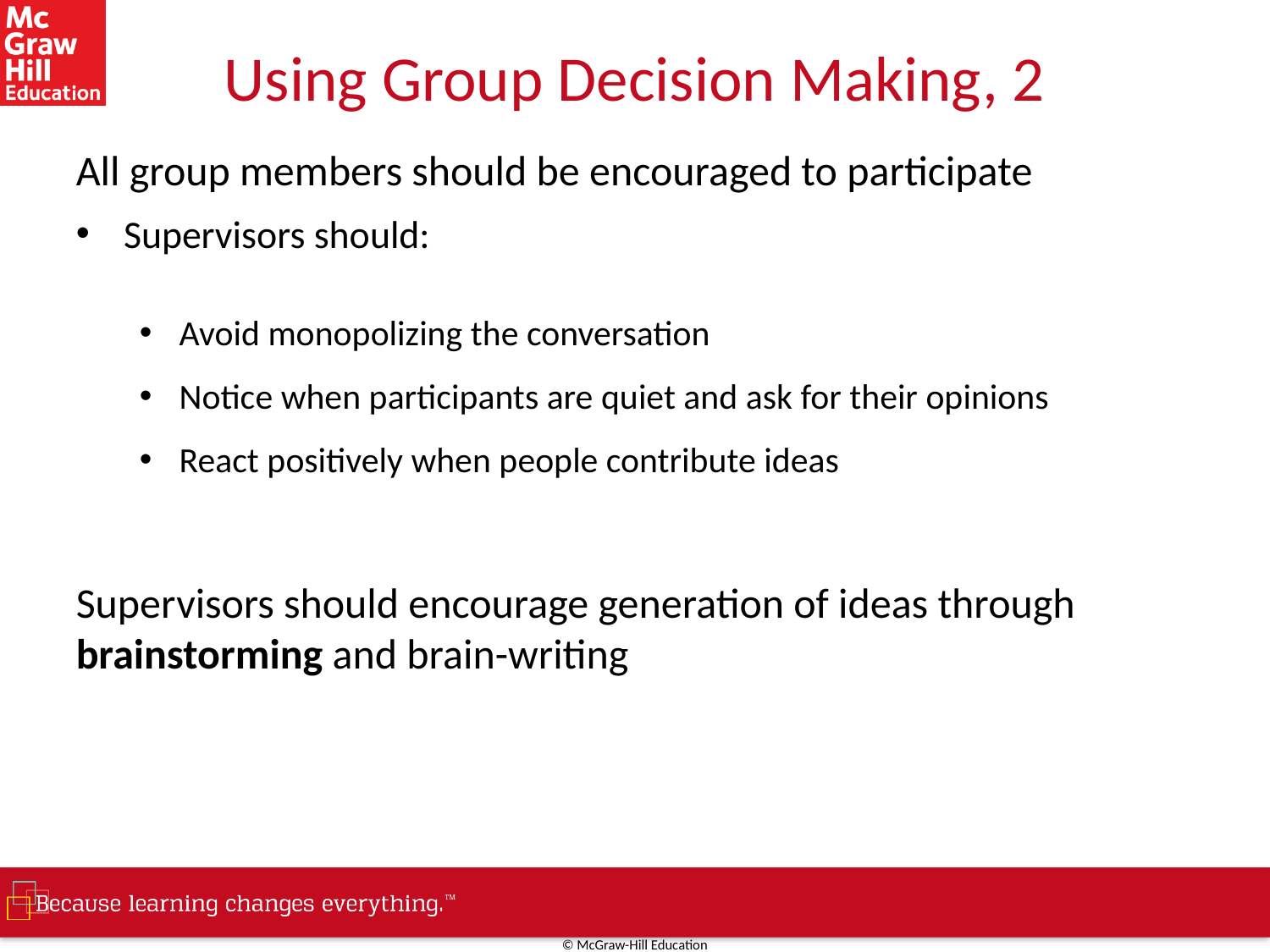

# Using Group Decision Making, 2
All group members should be encouraged to participate
Supervisors should:

Avoid monopolizing the conversation
Notice when participants are quiet and ask for their opinions
React positively when people contribute ideas

Supervisors should encourage generation of ideas through brainstorming and brain-writing